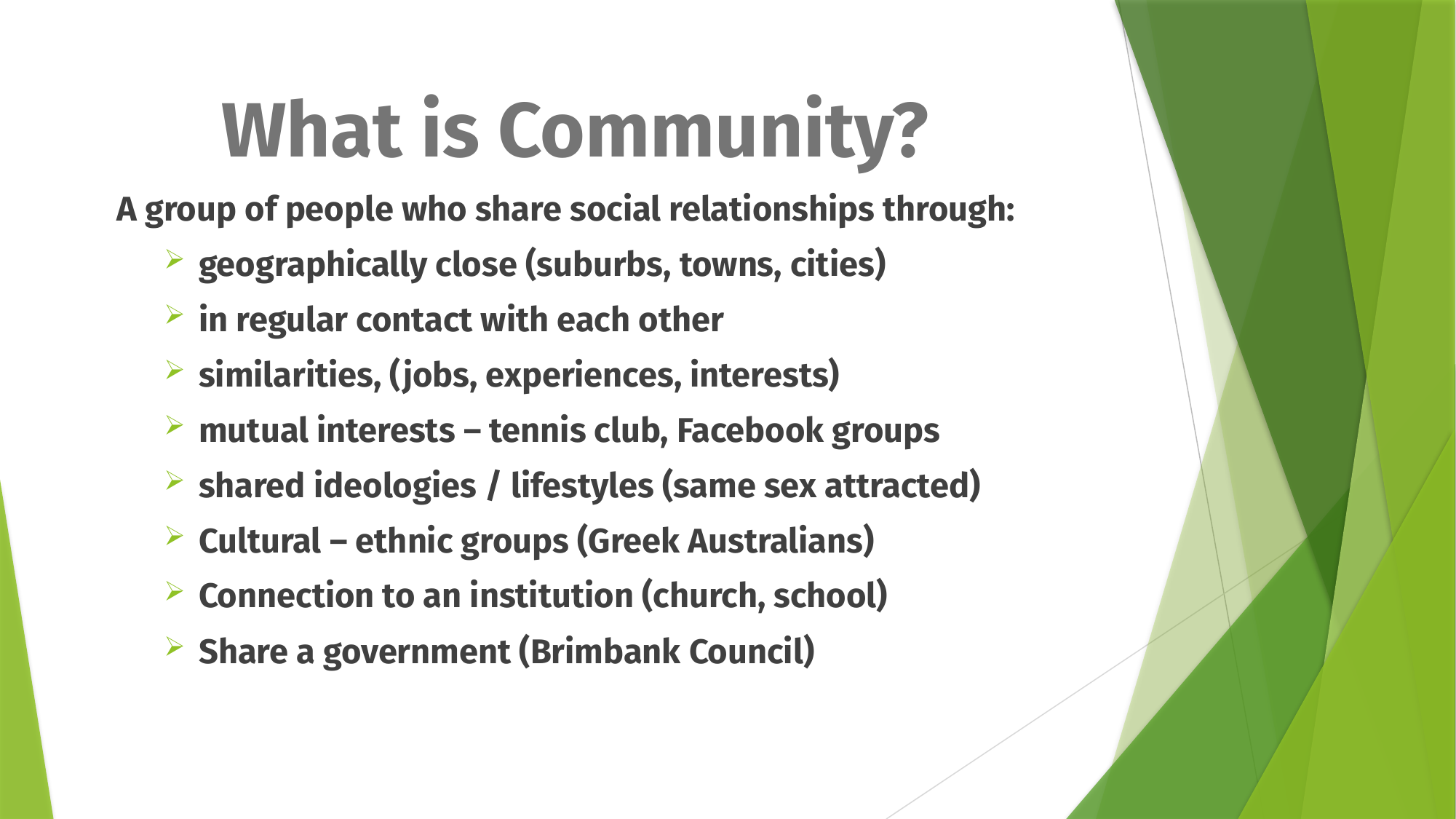

What is Community?
A group of people who share social relationships through:
geographically close (suburbs, towns, cities)
in regular contact with each other
similarities, (jobs, experiences, interests)
mutual interests – tennis club, Facebook groups
shared ideologies / lifestyles (same sex attracted)
Cultural – ethnic groups (Greek Australians)
Connection to an institution (church, school)
Share a government (Brimbank Council)